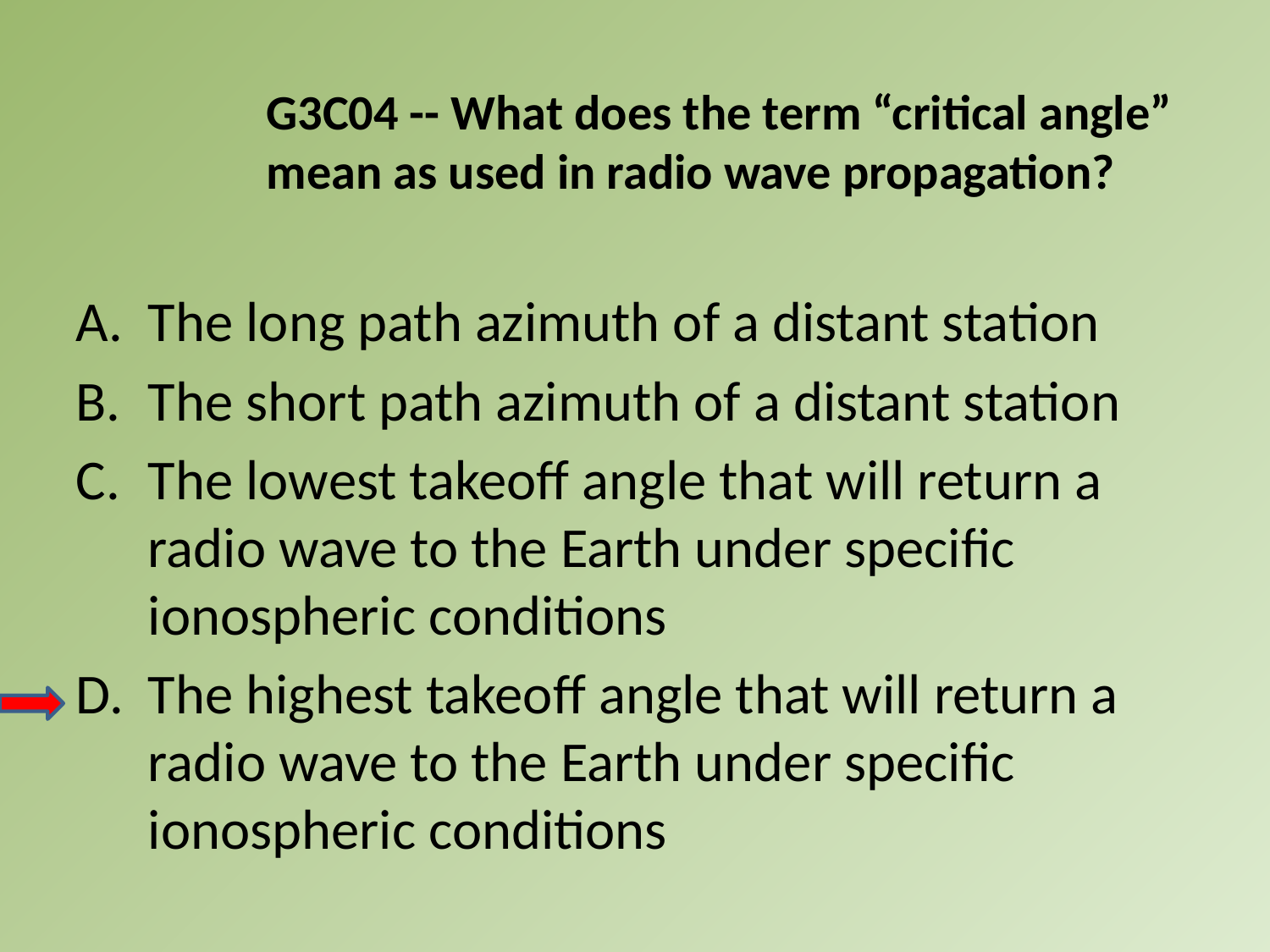

G3C04 -- What does the term “critical angle” mean as used in radio wave propagation?
A.	The long path azimuth of a distant station
B.	The short path azimuth of a distant station
C.	The lowest takeoff angle that will return a radio wave to the Earth under specific ionospheric conditions
D.	The highest takeoff angle that will return a radio wave to the Earth under specific ionospheric conditions